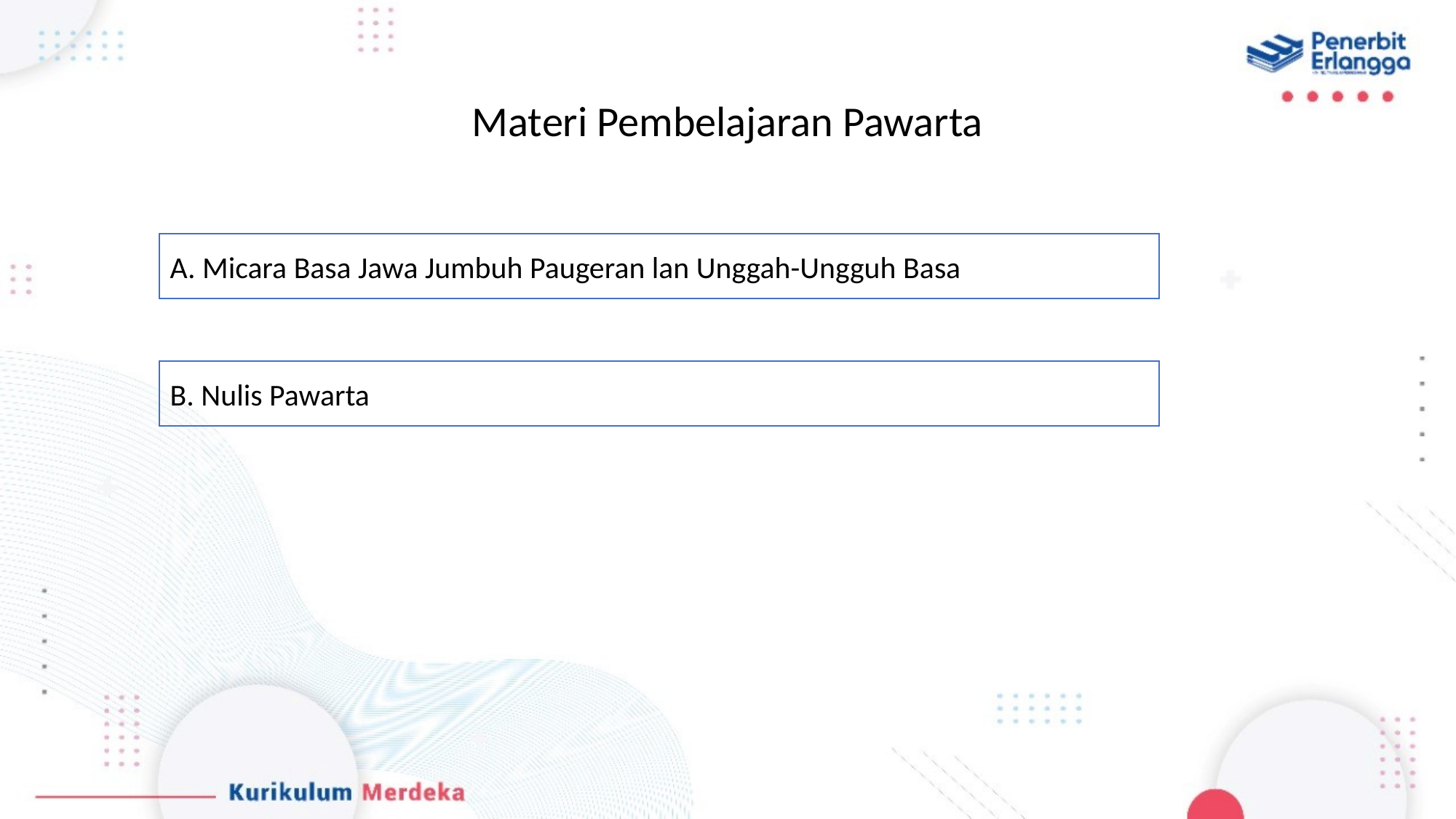

# Materi Pembelajaran Pawarta
A. Micara Basa Jawa Jumbuh Paugeran lan Unggah-Ungguh Basa
B. Nulis Pawarta